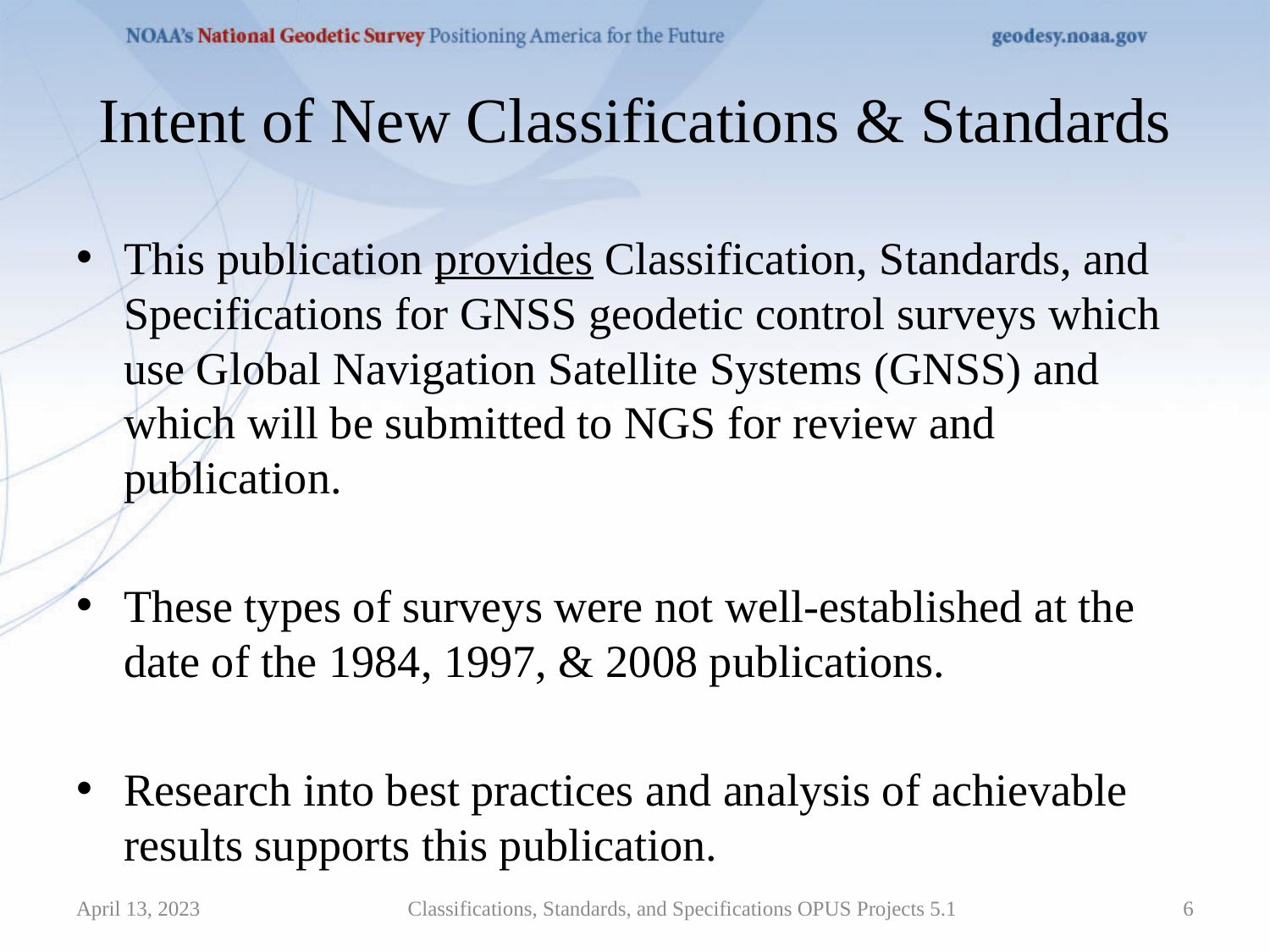

# Intent of New Classifications & Standards
This publication provides Classification, Standards, and Specifications for GNSS geodetic control surveys which use Global Navigation Satellite Systems (GNSS) and which will be submitted to NGS for review and publication.

These types of surveys were not well-established at the date of the 1984, 1997, & 2008 publications.

Research into best practices and analysis of achievable results supports this publication.

April 13, 2023
Classifications, Standards, and Specifications OPUS Projects 5.1
6